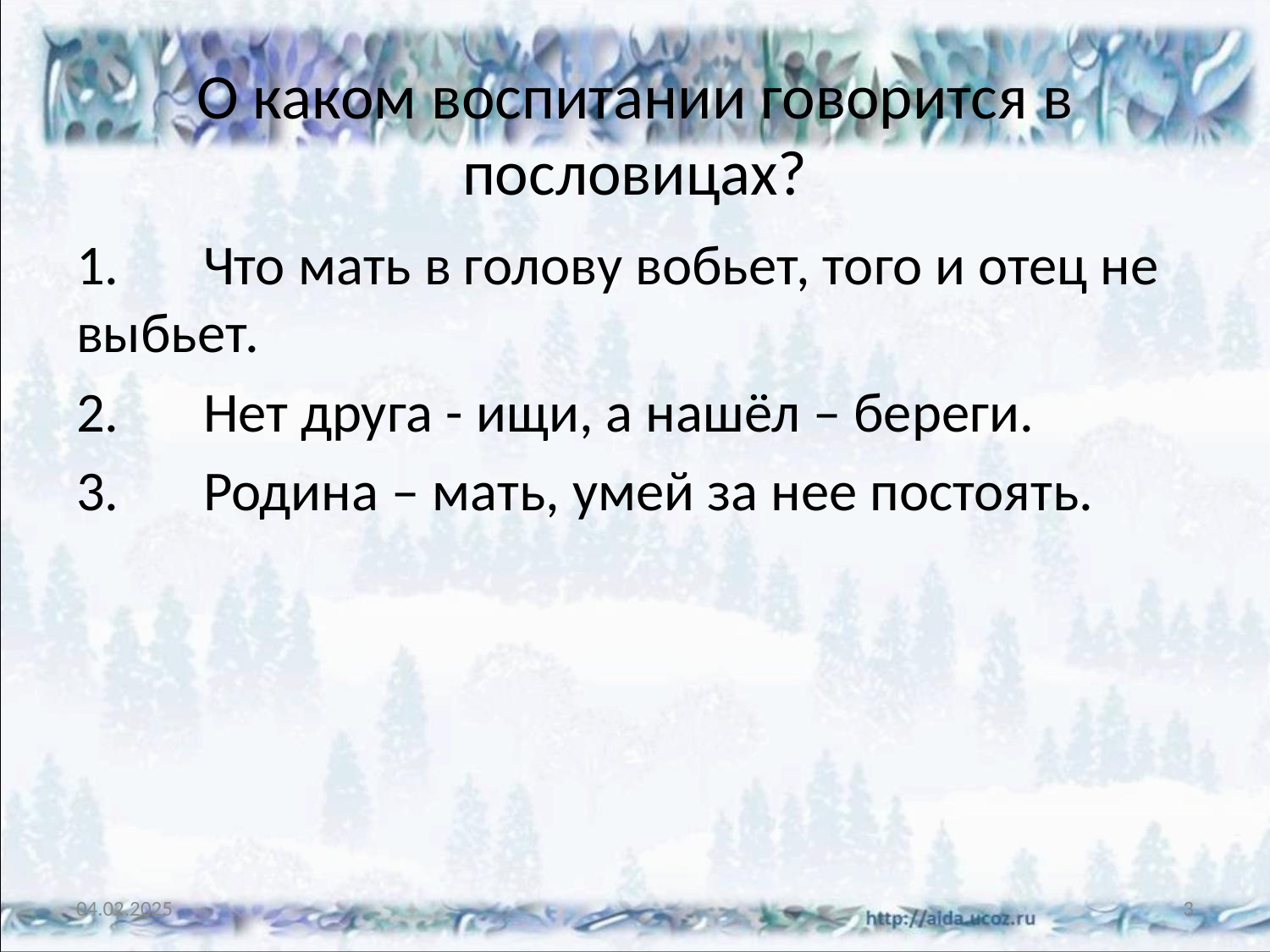

# О каком воспитании говорится в пословицах?
1.	Что мать в голову вобьет, того и отец не выбьет.
2.	Нет друга - ищи, а нашёл – береги.
3.	Родина – мать, умей за нее постоять.

04.02.2025
3